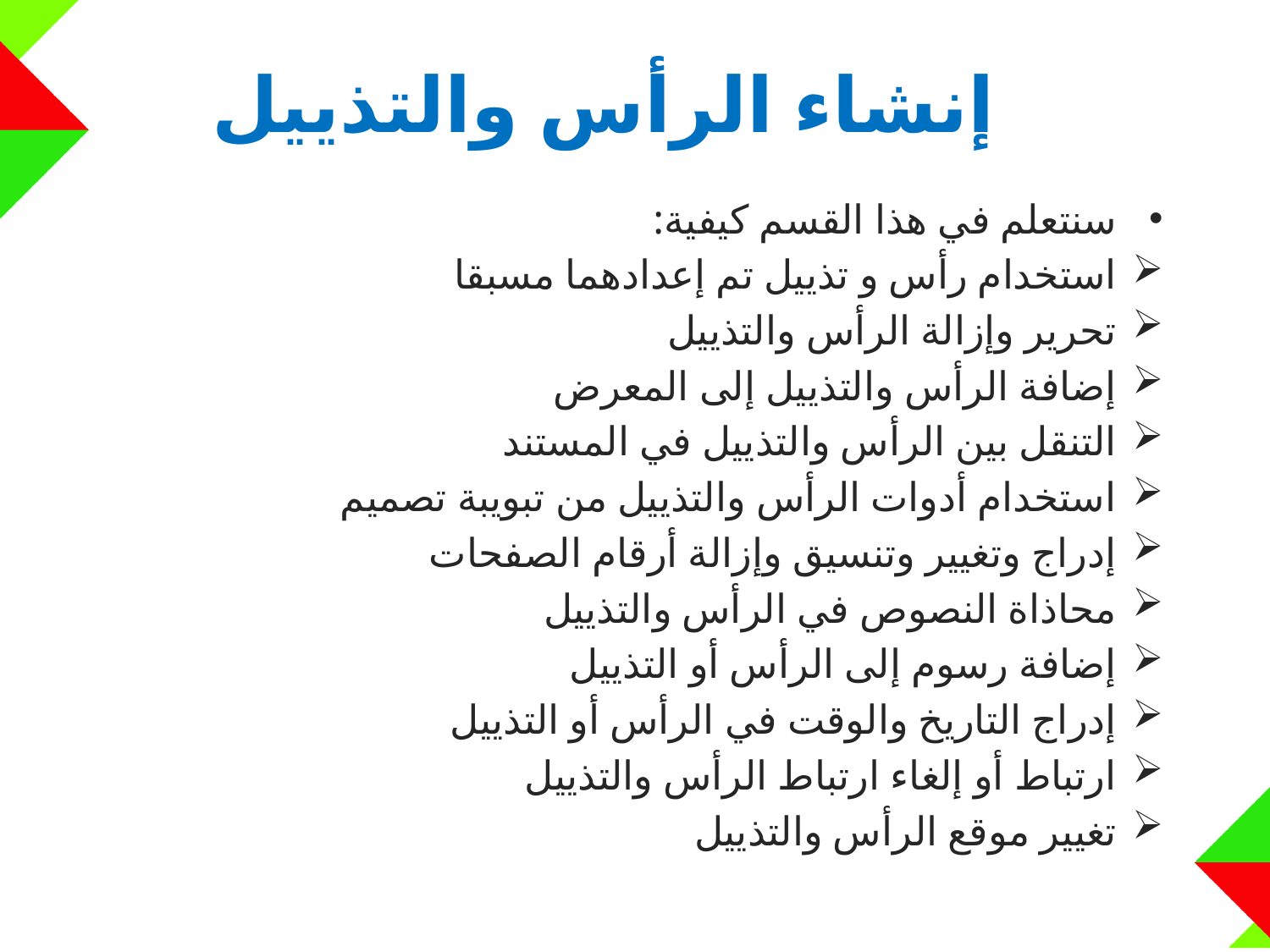

# إنشاء الرأس والتذييل
سنتعلم في هذا القسم كيفية:
استخدام رأس و تذييل تم إعدادهما مسبقا
تحرير وإزالة الرأس والتذييل
إضافة الرأس والتذييل إلى المعرض
التنقل بين الرأس والتذييل في المستند
استخدام أدوات الرأس والتذييل من تبويبة تصميم
إدراج وتغيير وتنسيق وإزالة أرقام الصفحات
محاذاة النصوص في الرأس والتذييل
إضافة رسوم إلى الرأس أو التذييل
إدراج التاريخ والوقت في الرأس أو التذييل
ارتباط أو إلغاء ارتباط الرأس والتذييل
تغيير موقع الرأس والتذييل